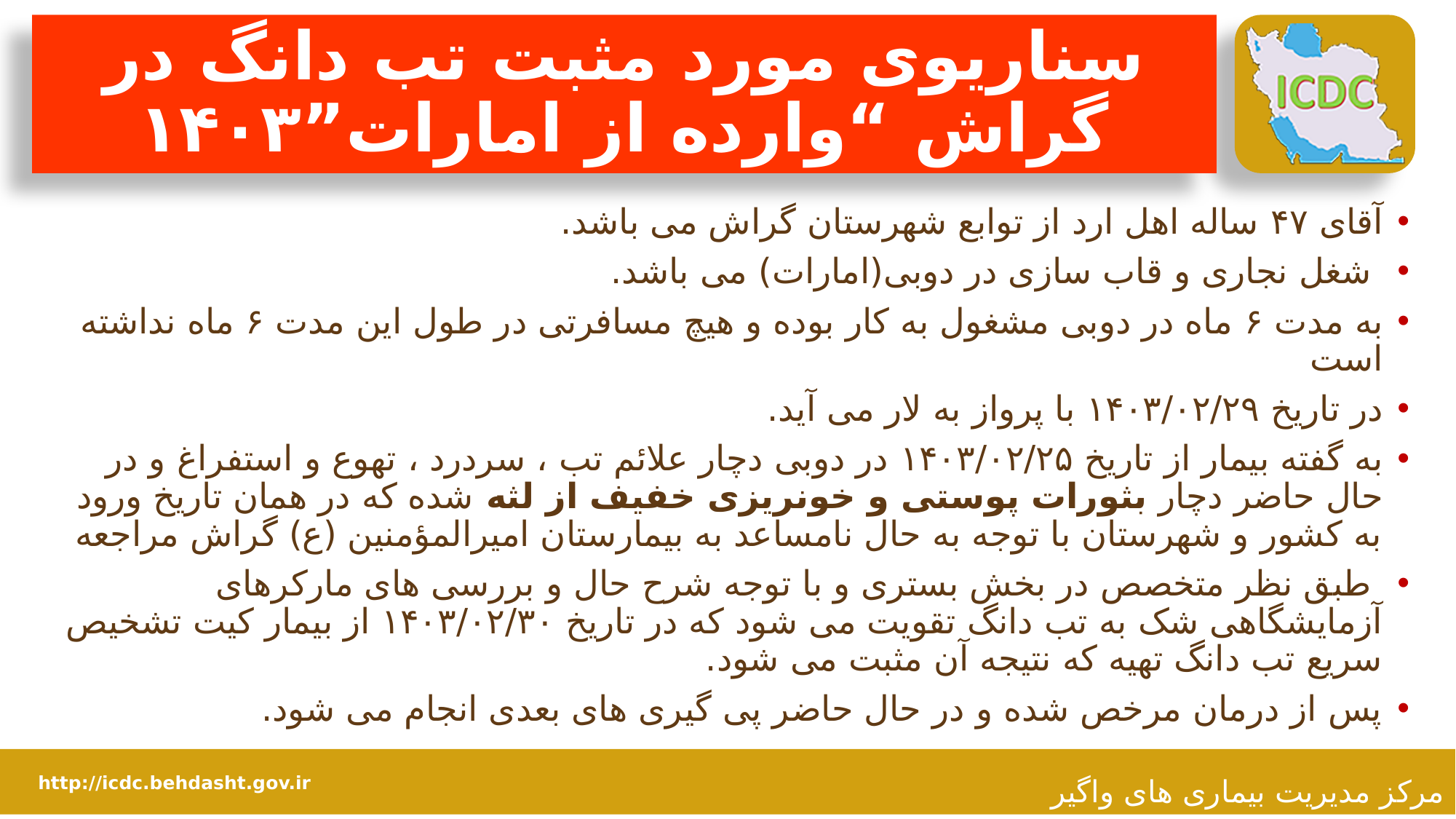

# سناریوی مورد مثبت تب دانگ در گراش “وارده از امارات”۱۴۰۳
آقای ۴۷ ساله اهل ارد از توابع شهرستان گراش می باشد.
 شغل نجاری و قاب سازی در دوبی(امارات) می باشد.
به مدت ۶ ماه در دوبی مشغول به کار بوده و هیچ مسافرتی در طول این مدت ۶ ماه نداشته است
در تاریخ ۱۴۰۳/۰۲/۲۹ با پرواز به لار می آید.
به گفته بیمار از تاریخ ۱۴۰۳/۰۲/۲۵ در دوبی دچار علائم تب ، سردرد ، تهوع و استفراغ و در حال حاضر دچار بثورات پوستی و خونریزی خفیف از لثه شده که در همان تاریخ ورود به کشور و شهرستان با توجه به حال نامساعد به بیمارستان امیرالمؤمنین (ع) گراش مراجعه
 طبق نظر متخصص در بخش بستری و با توجه شرح حال و بررسی های مارکرهای آزمایشگاهی شک به تب دانگ تقویت می شود که در تاریخ ۱۴۰۳/۰۲/۳۰ از بیمار کیت تشخیص سریع تب دانگ تهیه که نتیجه آن مثبت می شود.
پس از درمان مرخص شده و در حال حاضر پی گیری های بعدی انجام می شود.